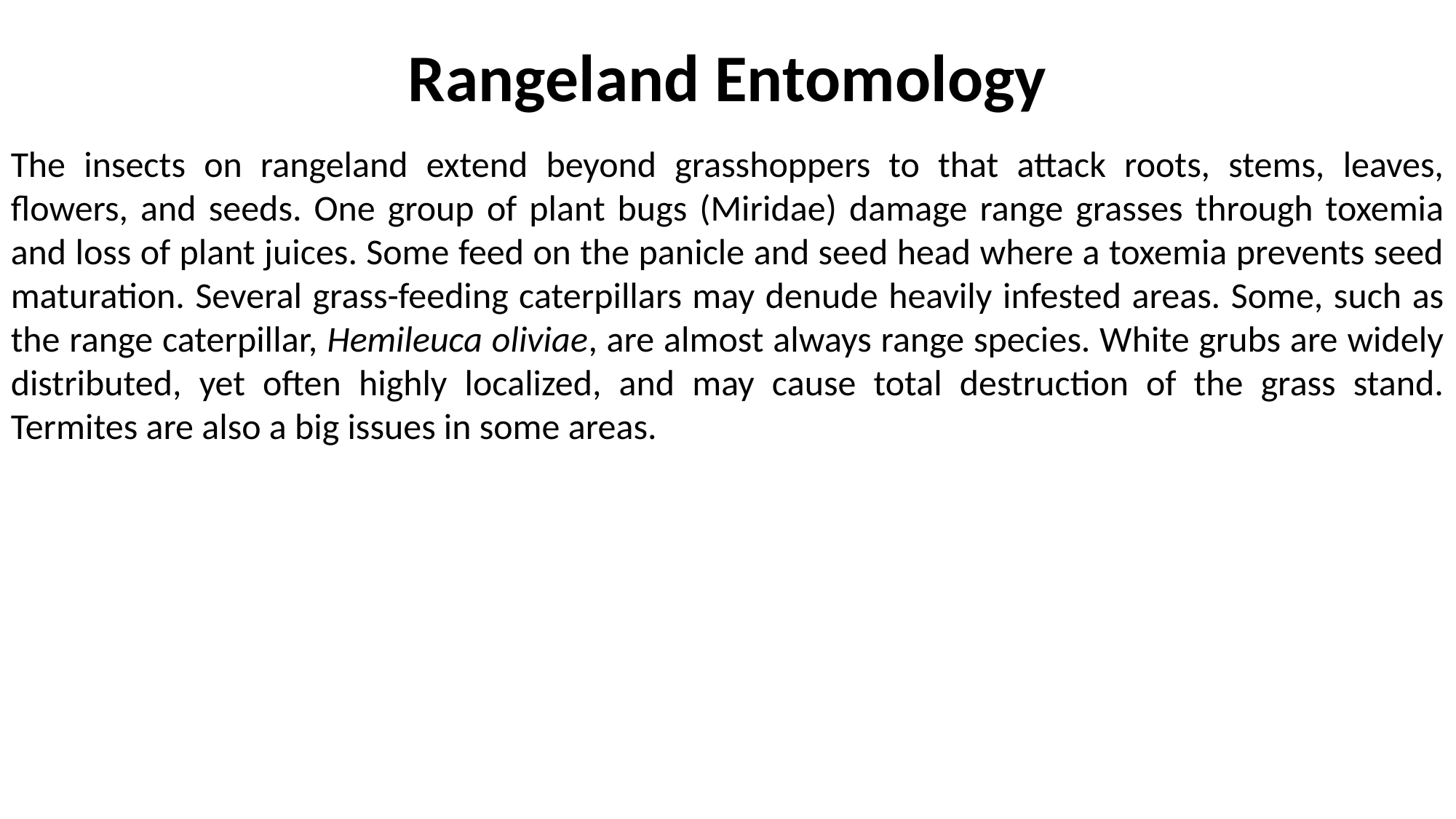

# Rangeland Entomology
The insects on rangeland extend beyond grasshoppers to that attack roots, stems, leaves, ﬂowers, and seeds. One group of plant bugs (Miridae) damage range grasses through toxemia and loss of plant juices. Some feed on the panicle and seed head where a toxemia prevents seed maturation. Several grass-feeding caterpillars may denude heavily infested areas. Some, such as the range caterpillar, Hemileuca oliviae, are almost always range species. White grubs are widely distributed, yet often highly localized, and may cause total destruction of the grass stand. Termites are also a big issues in some areas.